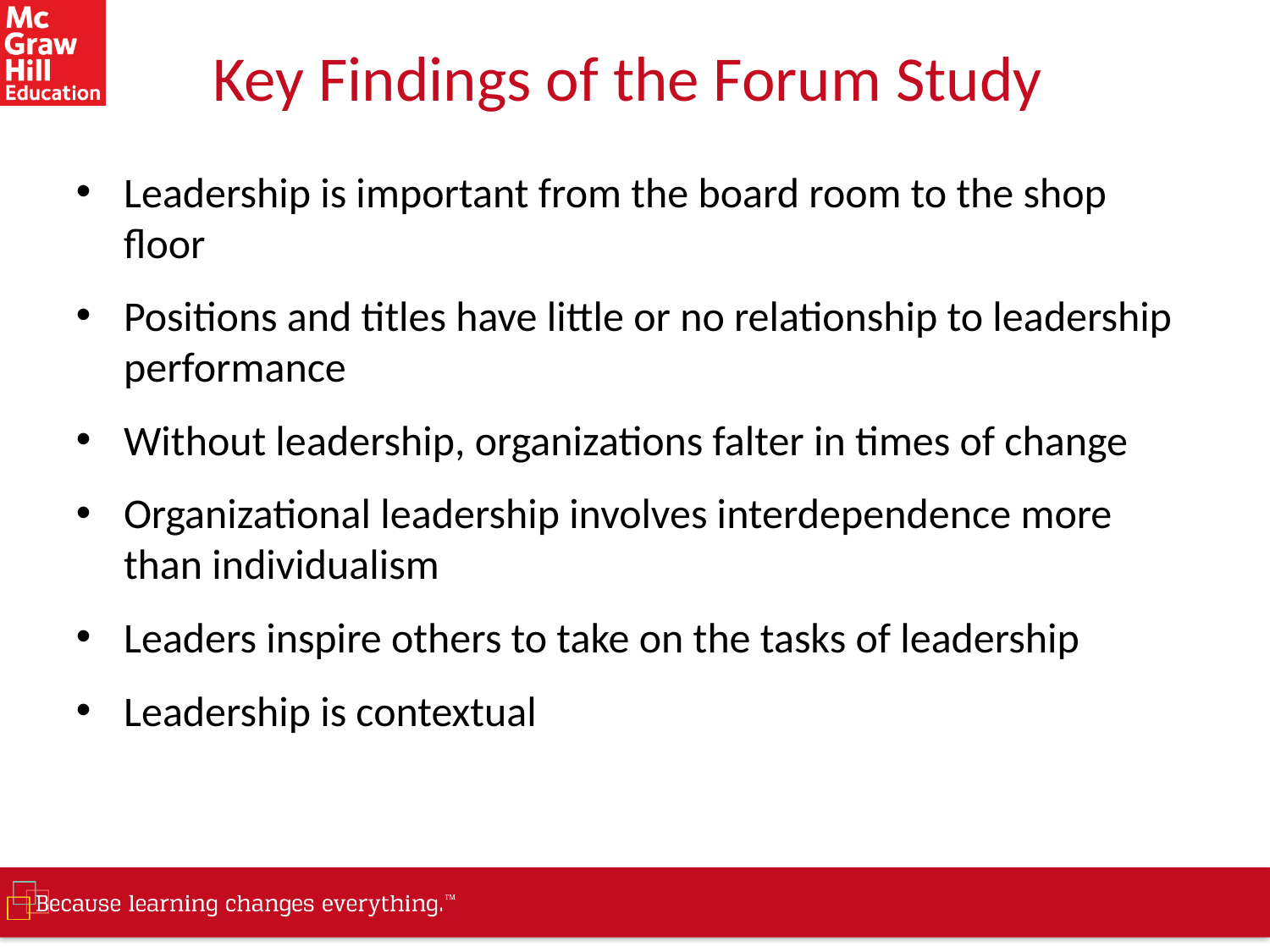

# Key Findings of the Forum Study
Leadership is important from the board room to the shop floor
Positions and titles have little or no relationship to leadership performance
Without leadership, organizations falter in times of change
Organizational leadership involves interdependence more than individualism
Leaders inspire others to take on the tasks of leadership
Leadership is contextual